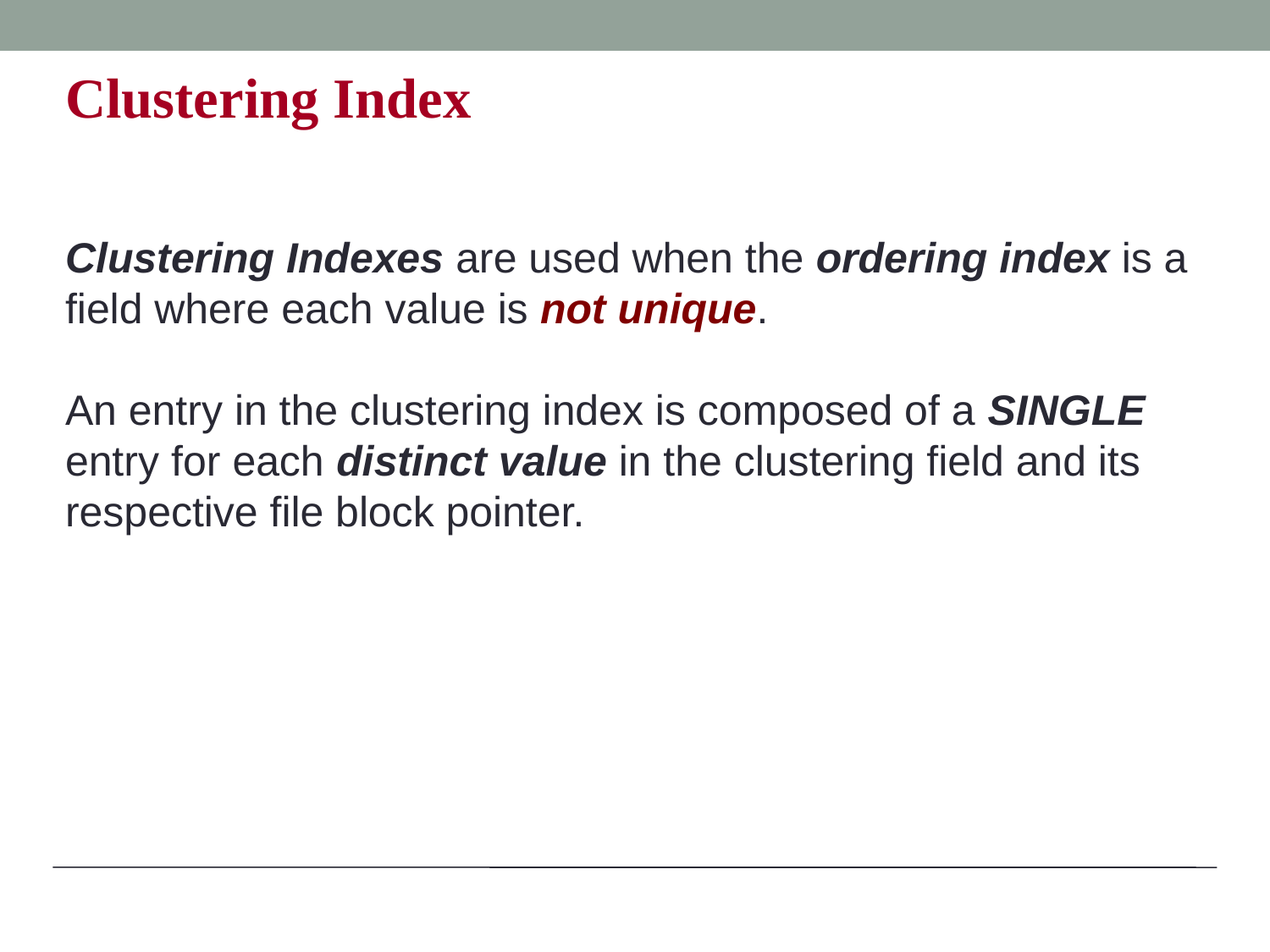

Clustering Index

Clustering Indexes are used when the ordering index is a field where each value is not unique.

An entry in the clustering index is composed of a SINGLE entry for each distinct value in the clustering field and its respective file block pointer.